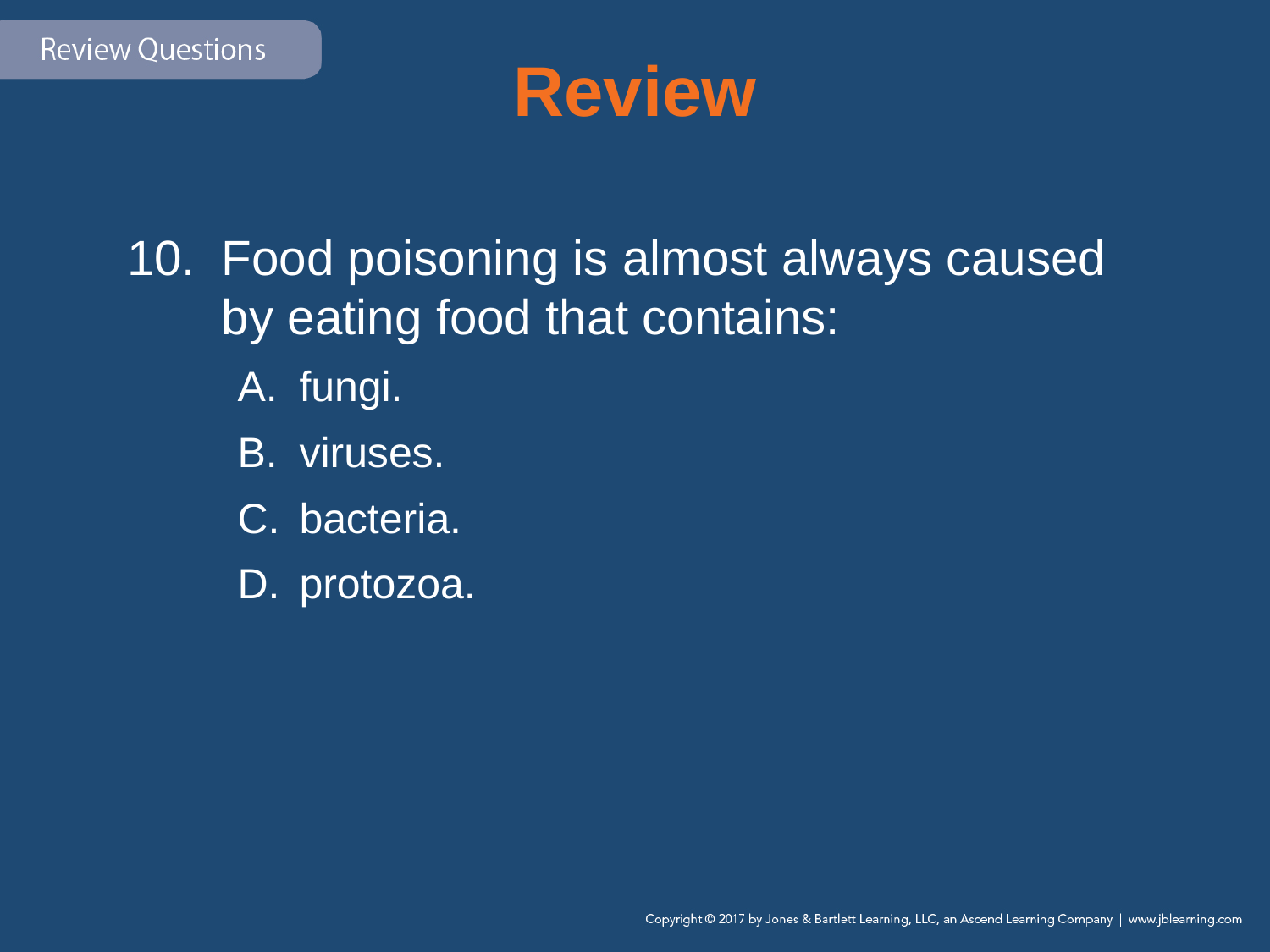

# Review
Food poisoning is almost always caused by eating food that contains:
fungi.
viruses.
bacteria.
protozoa.